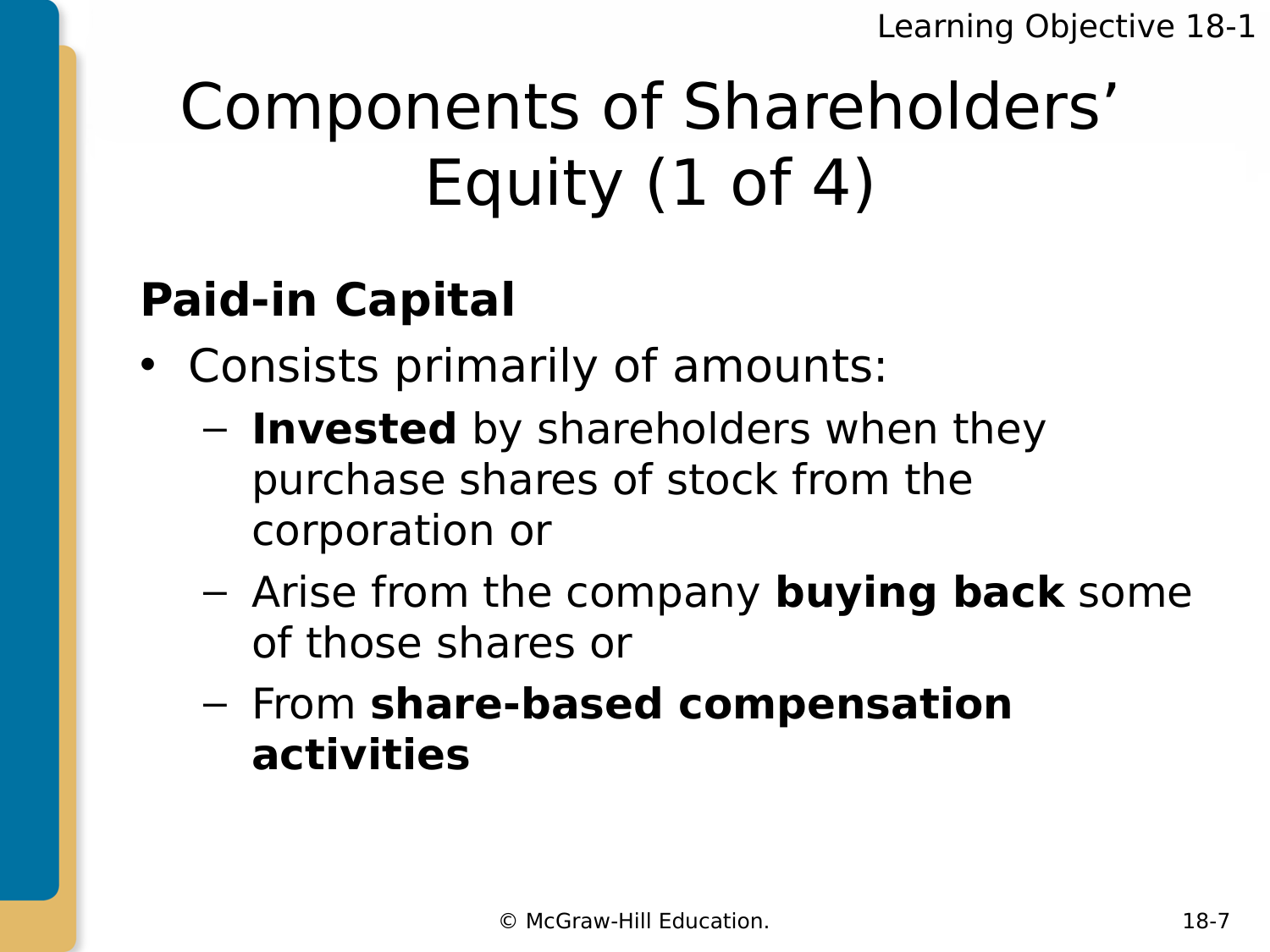

Learning Objective 18-1
# Components of Shareholders’ Equity (1 of 4)
Paid-in Capital
Consists primarily of amounts:
Invested by shareholders when they purchase shares of stock from the corporation or
Arise from the company buying back some of those shares or
From share-based compensation activities